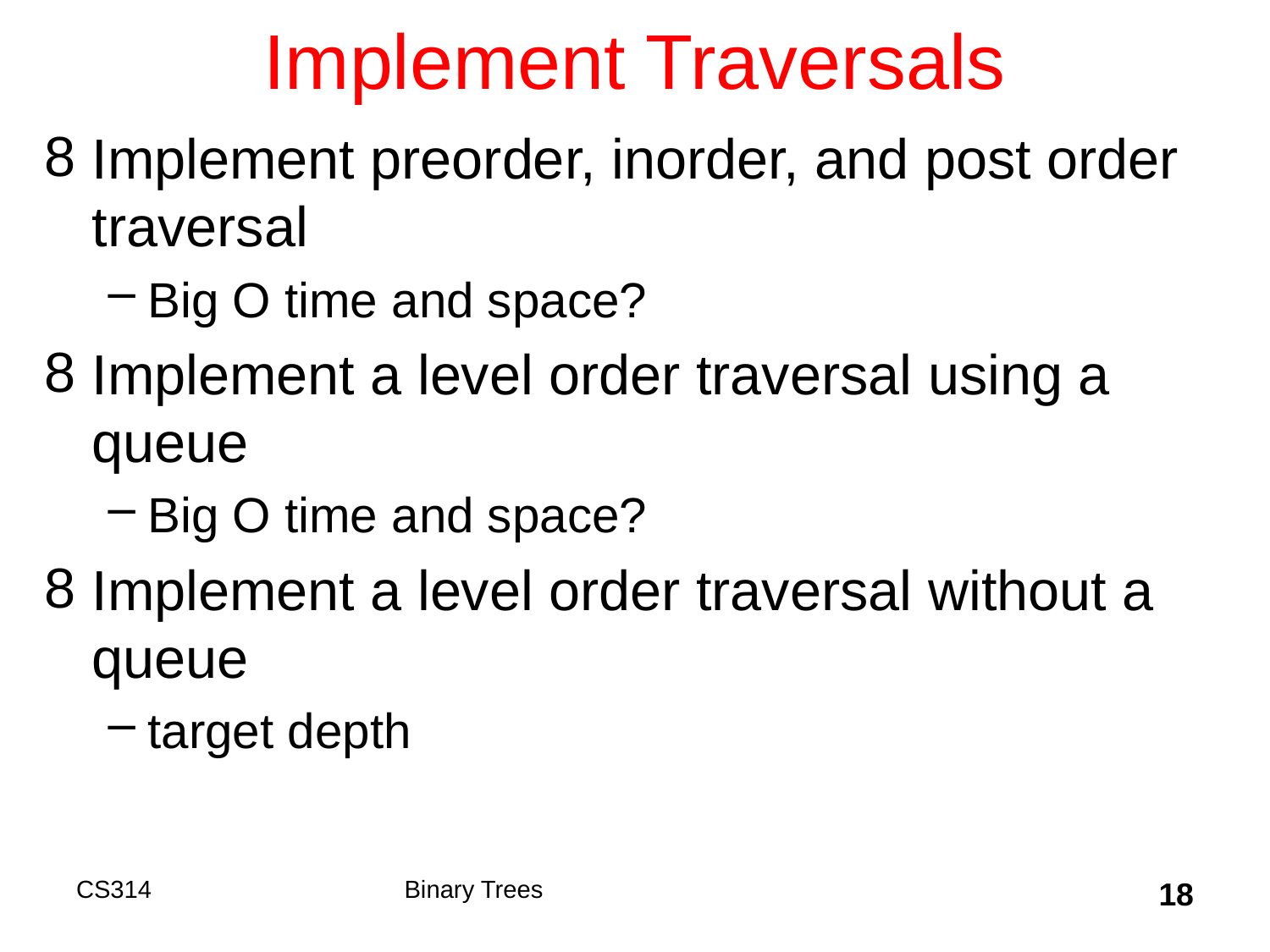

# Implement Traversals
Implement preorder, inorder, and post order traversal
Big O time and space?
Implement a level order traversal using a queue
Big O time and space?
Implement a level order traversal without a queue
target depth
CS314
Binary Trees
18